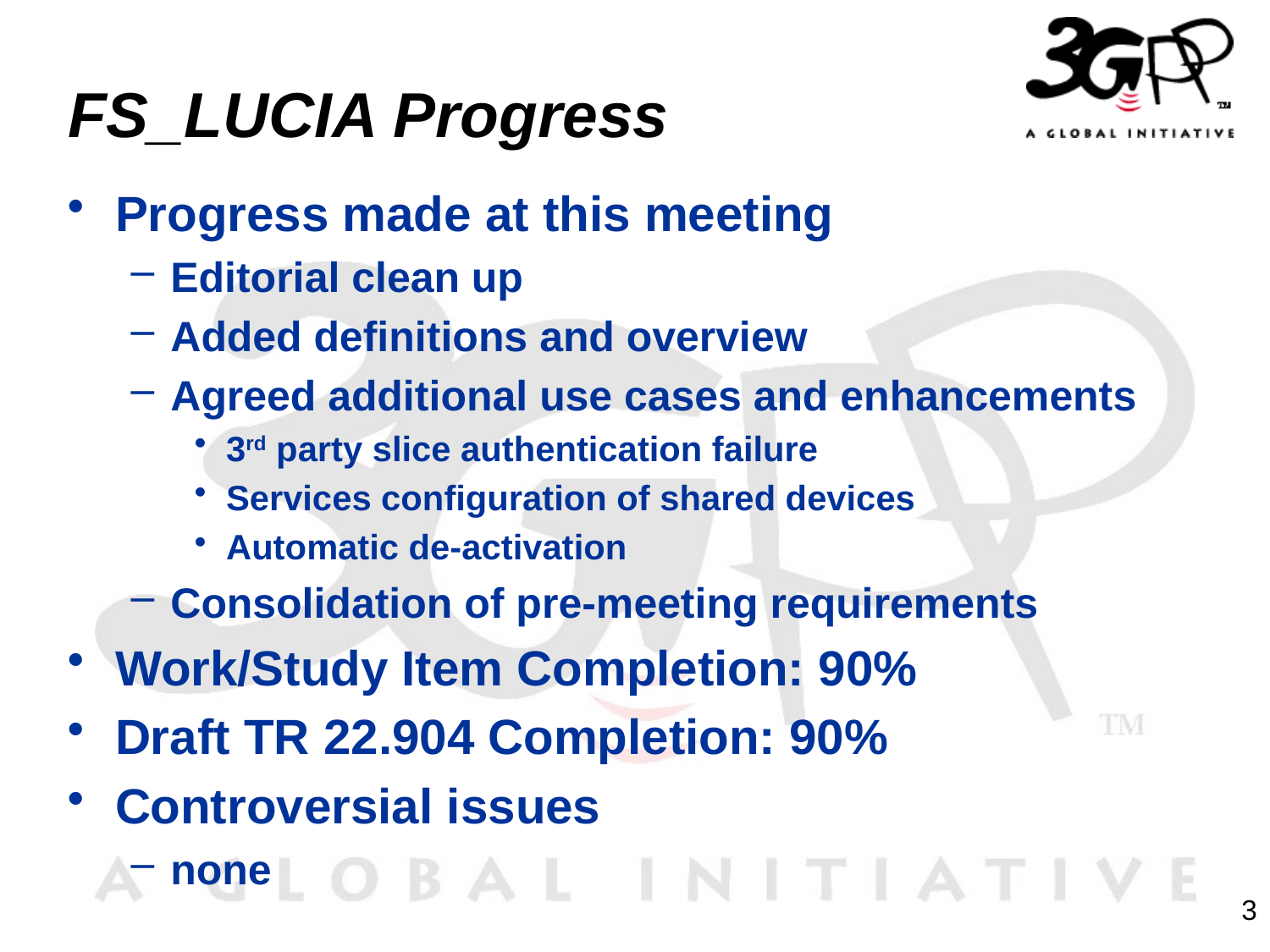

# FS_LUCIA Progress
Progress made at this meeting
Editorial clean up
Added definitions and overview
Agreed additional use cases and enhancements
3rd party slice authentication failure
Services configuration of shared devices
Automatic de-activation
Consolidation of pre-meeting requirements
Work/Study Item Completion: 90%
Draft TR 22.904 Completion: 90%
Controversial issues
none
3